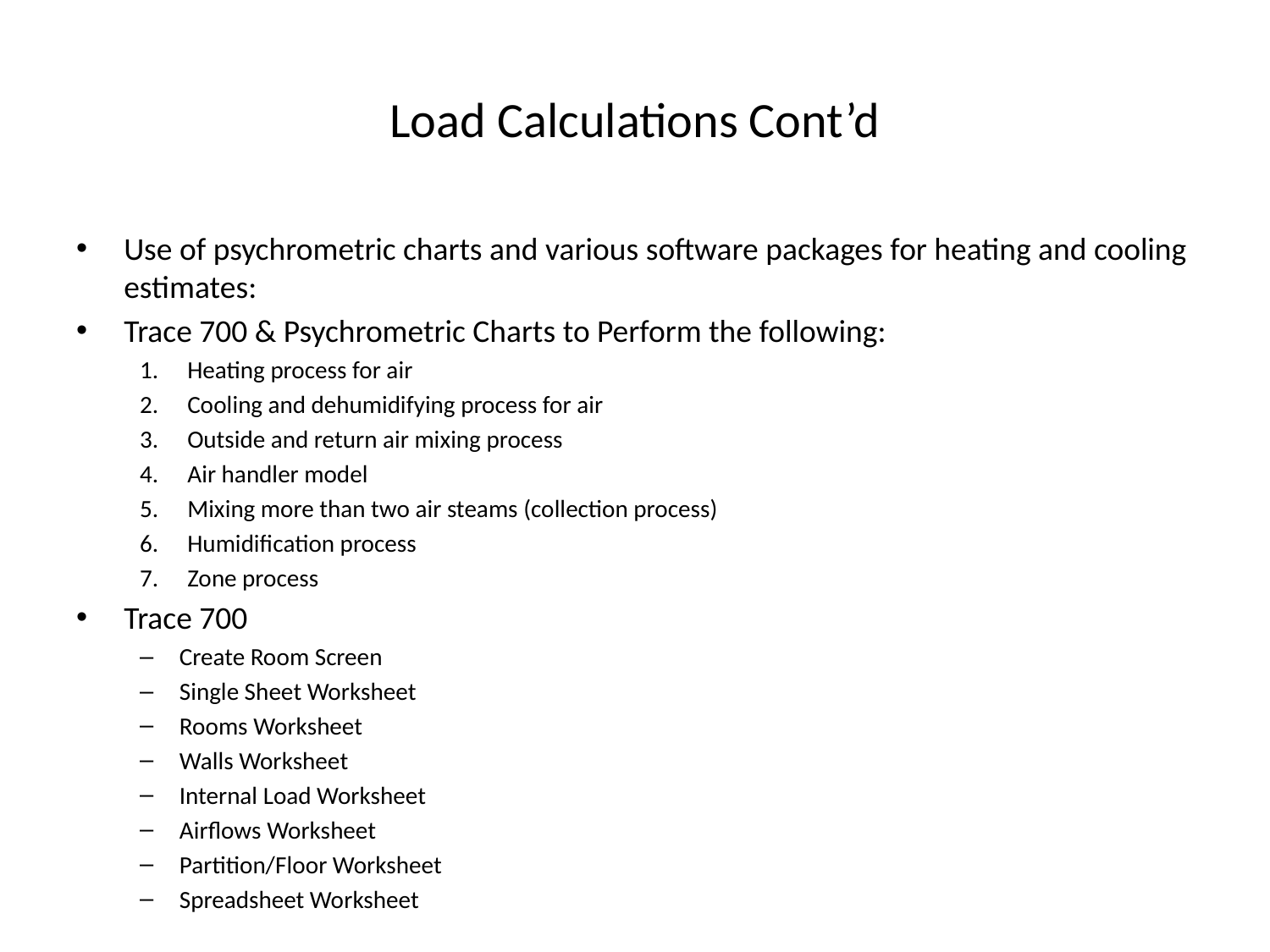

# Load Calculations Cont’d
Use of psychrometric charts and various software packages for heating and cooling estimates:
Trace 700 & Psychrometric Charts to Perform the following:
Heating process for air
Cooling and dehumidifying process for air
Outside and return air mixing process
Air handler model
Mixing more than two air steams (collection process)
Humidification process
Zone process
Trace 700
Create Room Screen
Single Sheet Worksheet
Rooms Worksheet
Walls Worksheet
Internal Load Worksheet
Airflows Worksheet
Partition/Floor Worksheet
Spreadsheet Worksheet